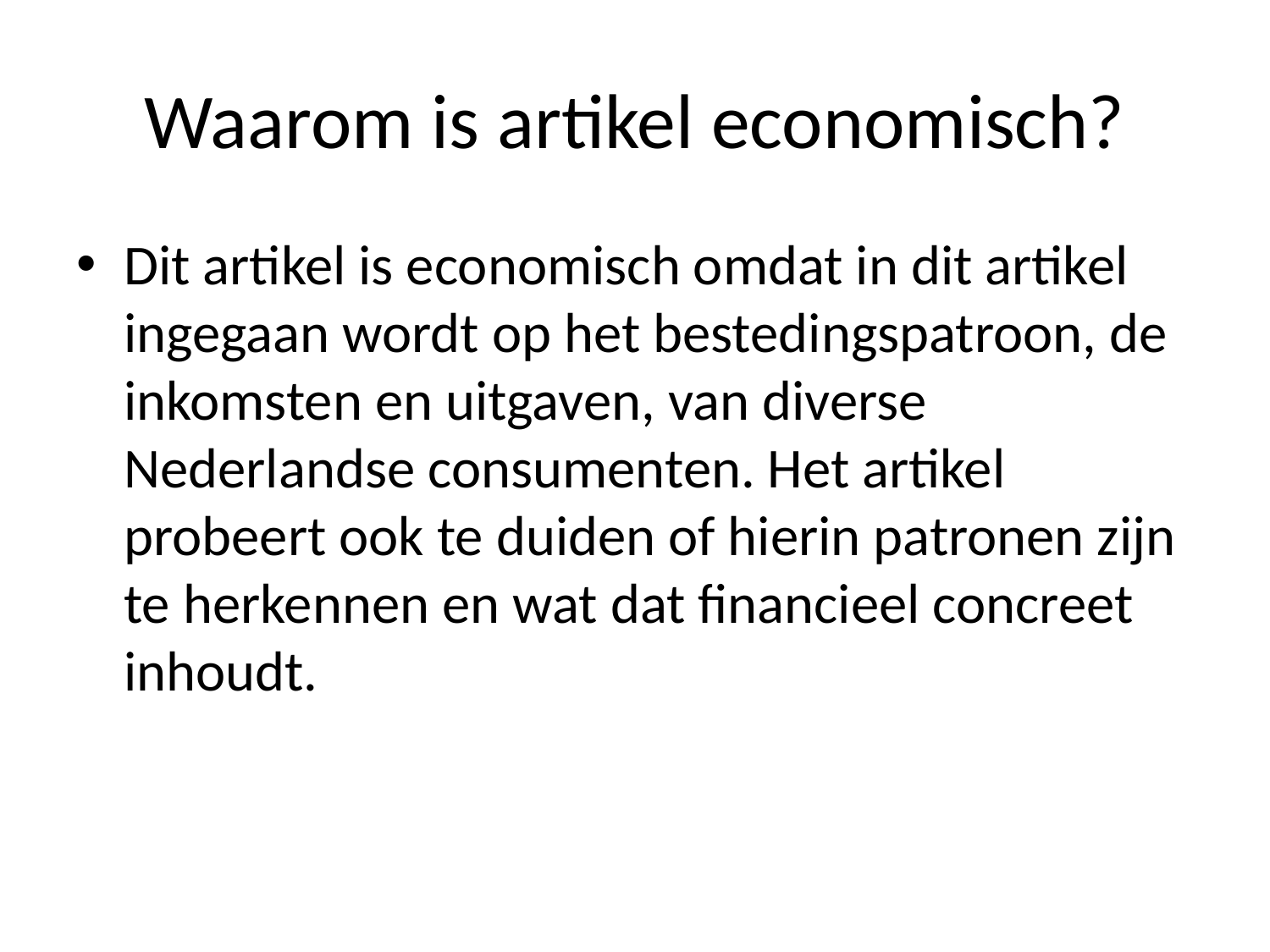

# Waarom is artikel economisch?
Dit artikel is economisch omdat in dit artikel ingegaan wordt op het bestedingspatroon, de inkomsten en uitgaven, van diverse Nederlandse consumenten. Het artikel probeert ook te duiden of hierin patronen zijn te herkennen en wat dat financieel concreet inhoudt.